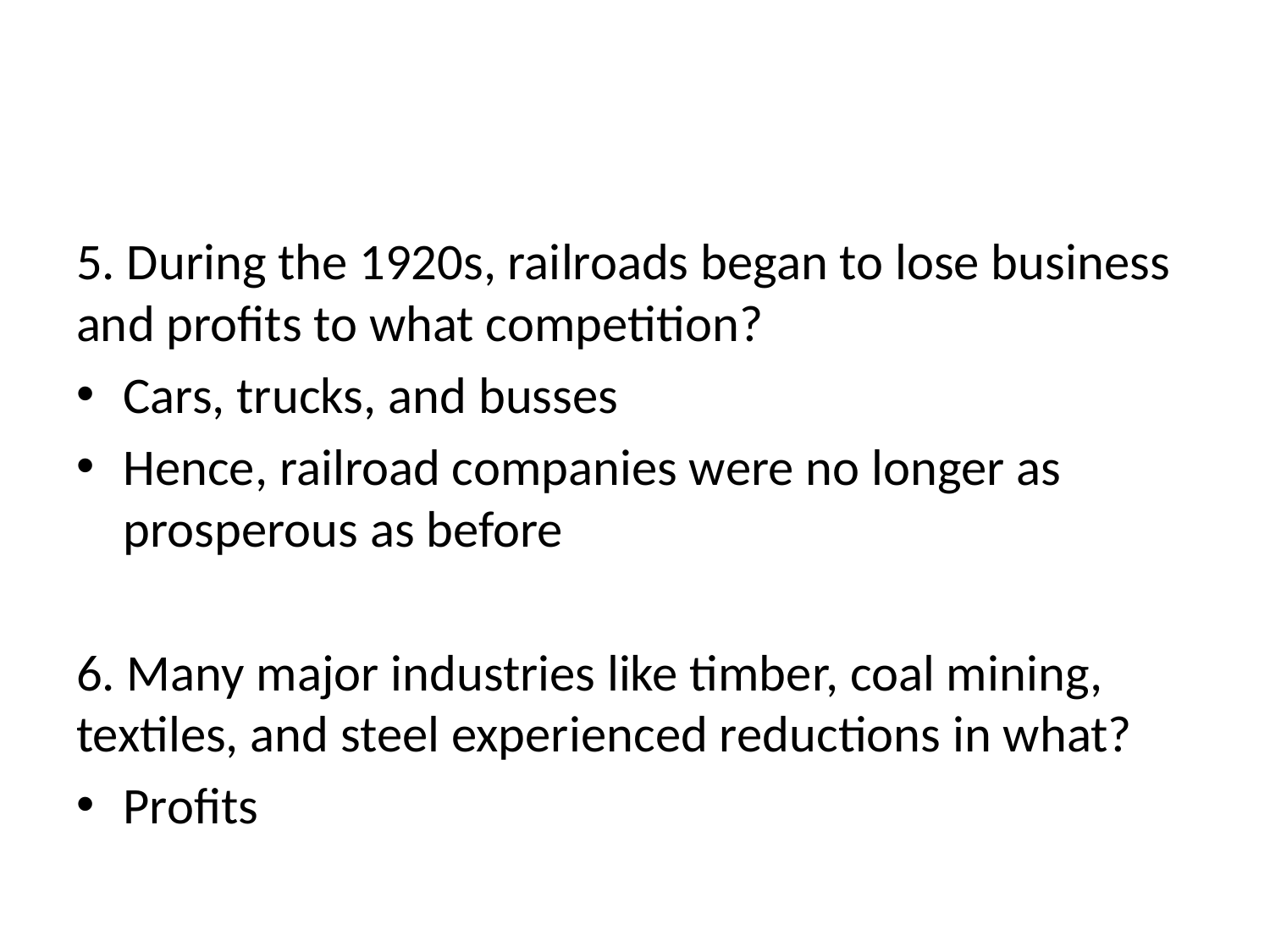

#
5. During the 1920s, railroads began to lose business and profits to what competition?
Cars, trucks, and busses
Hence, railroad companies were no longer as prosperous as before

6. Many major industries like timber, coal mining, textiles, and steel experienced reductions in what?
Profits